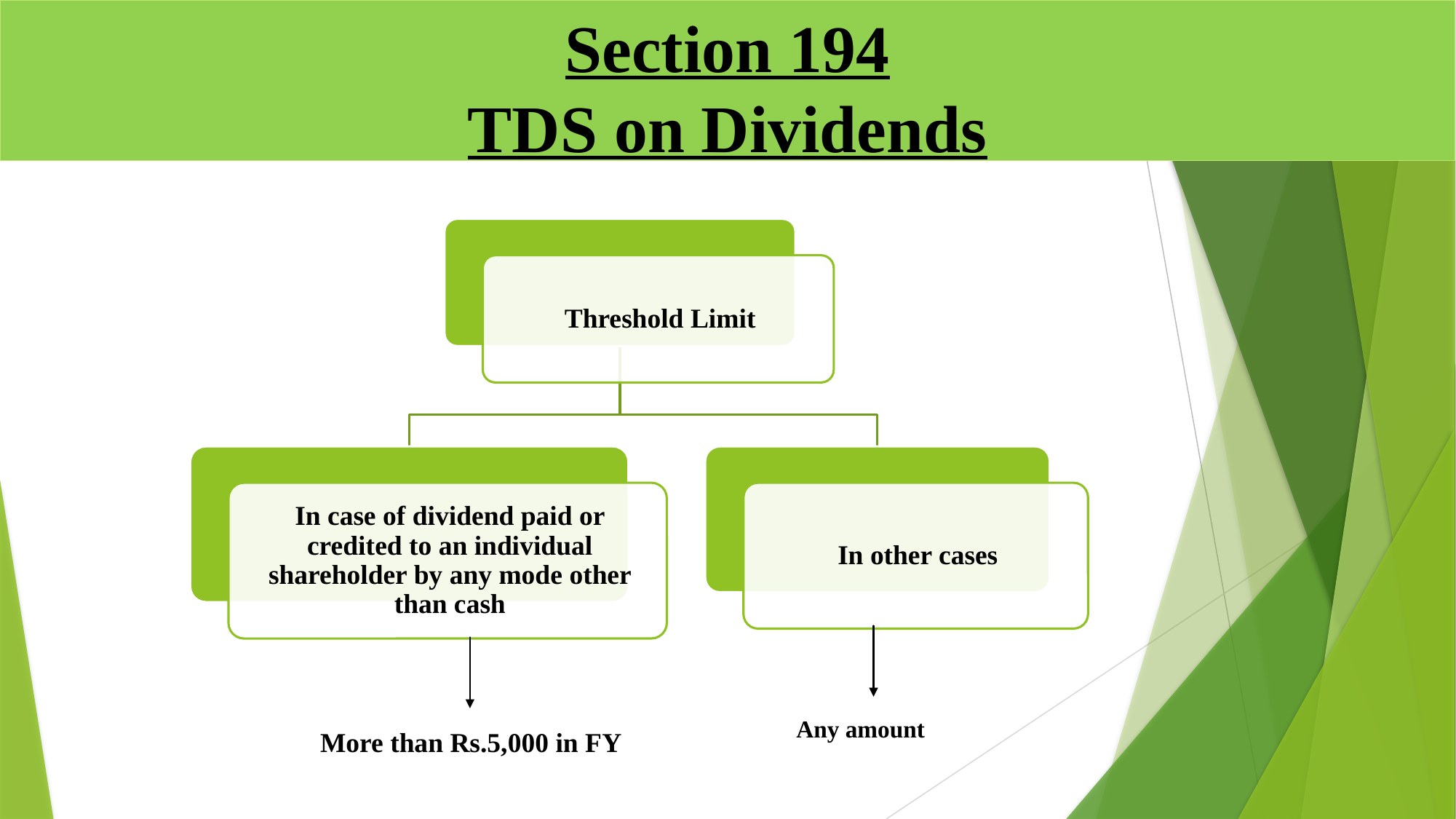

# Section 194 TDS on Dividends
Threshold Limit
In case of dividend paid or credited to an individual shareholder by any mode other than cash
In other cases
Any amount
More than Rs.5,000 in FY